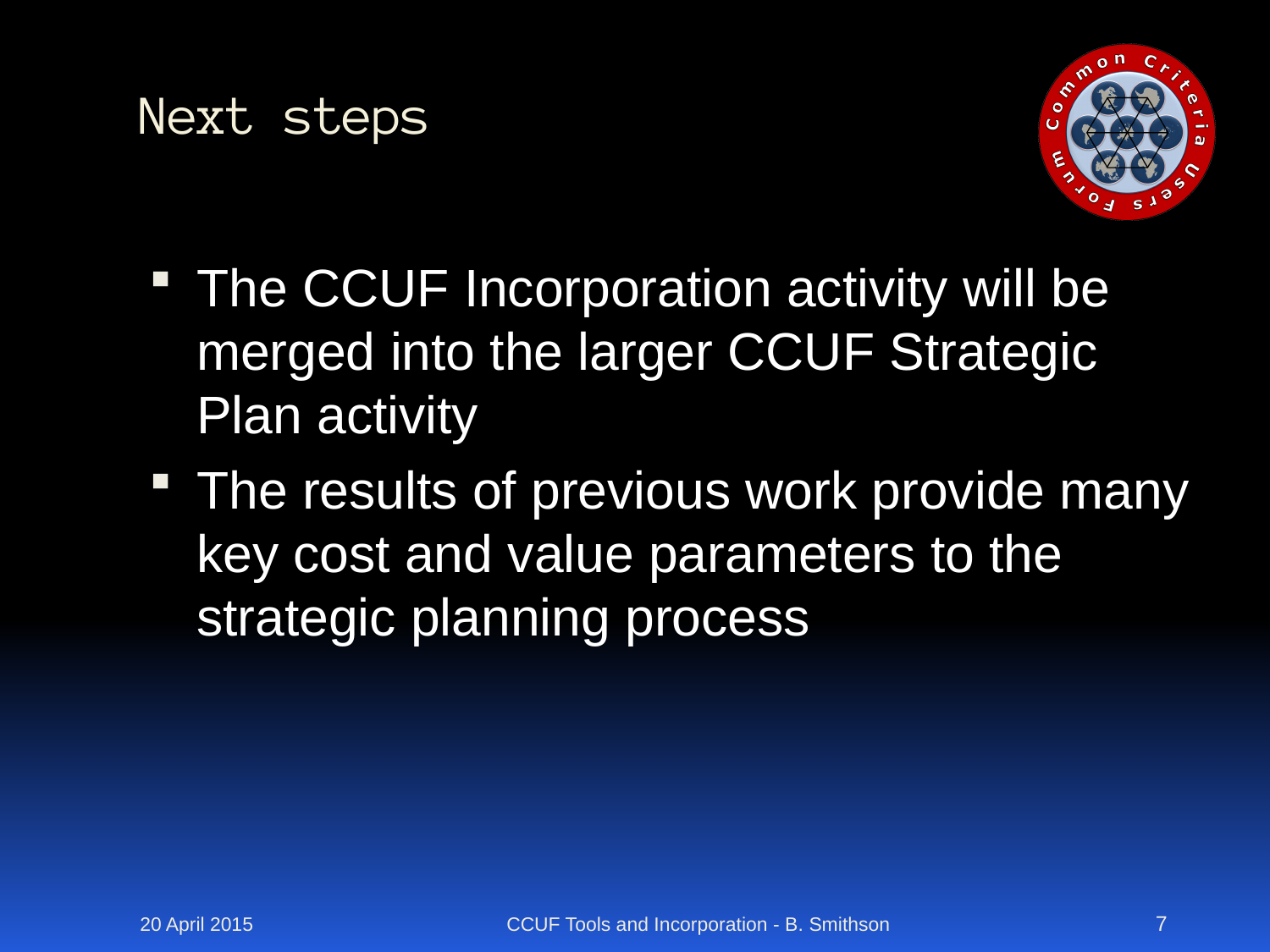

# Next steps
The CCUF Incorporation activity will be merged into the larger CCUF Strategic Plan activity
The results of previous work provide many key cost and value parameters to the strategic planning process

20 April 2015
CCUF Tools and Incorporation - B. Smithson
7